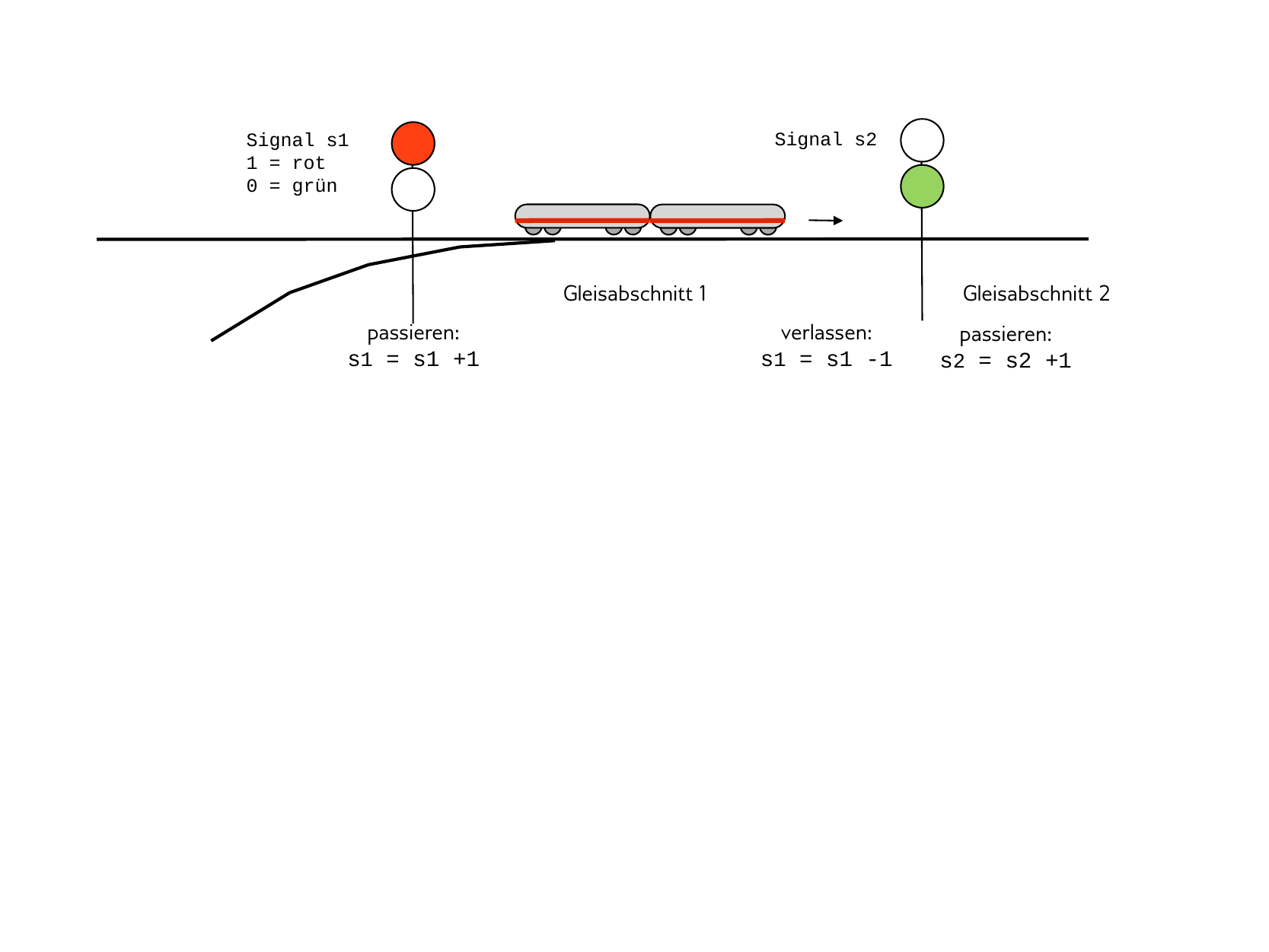

Signal s2
Signal s1
1 = rot
0 = grün

Gleisabschnitt 1
Gleisabschnitt 2
passieren:
s1 = s1 +1
verlassen:
s1 = s1 -1
passieren:
s2 = s2 +1